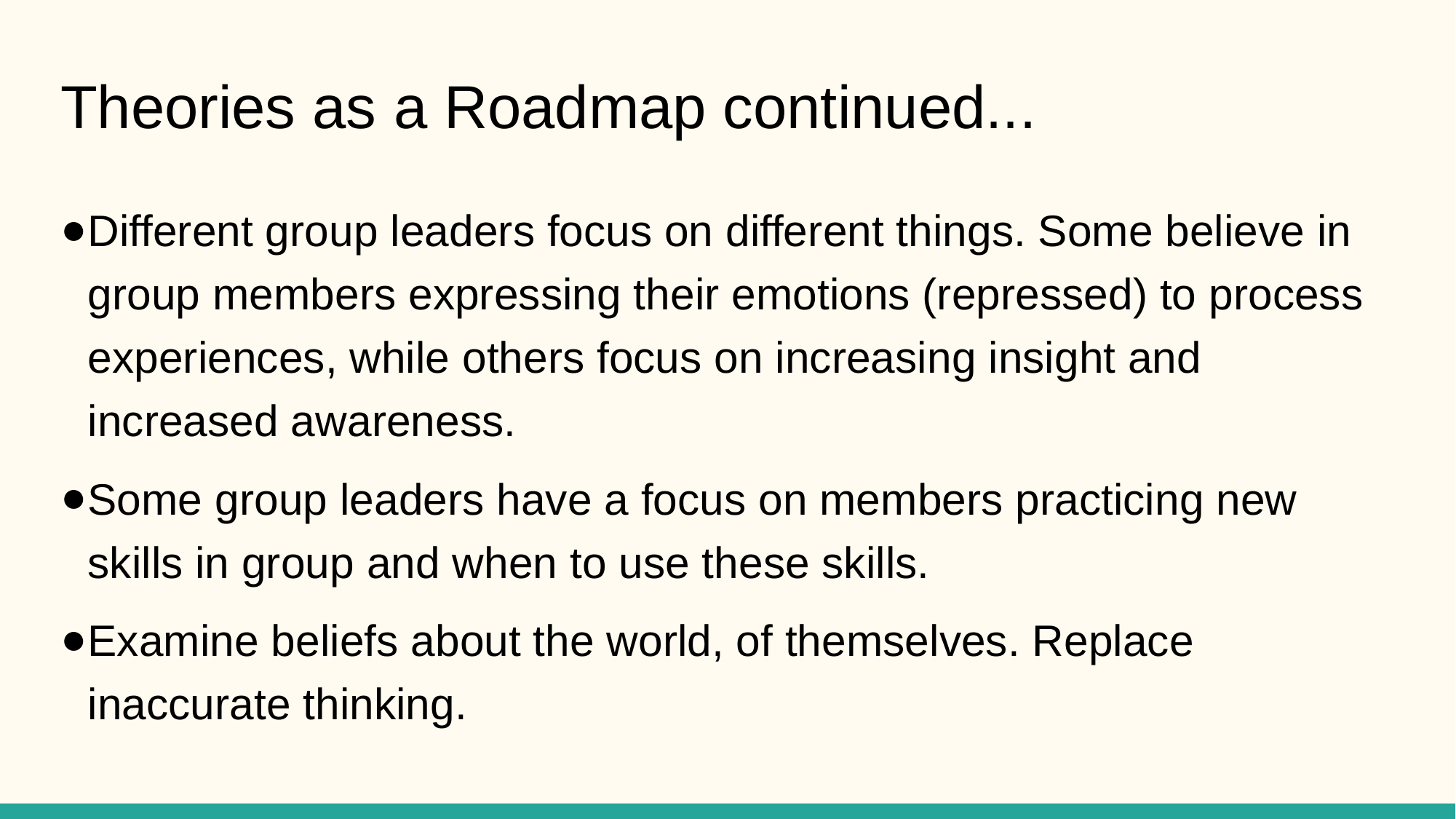

# Theories as a Roadmap continued...
Different group leaders focus on different things. Some believe in group members expressing their emotions (repressed) to process experiences, while others focus on increasing insight and increased awareness.
Some group leaders have a focus on members practicing new skills in group and when to use these skills.
Examine beliefs about the world, of themselves. Replace inaccurate thinking.